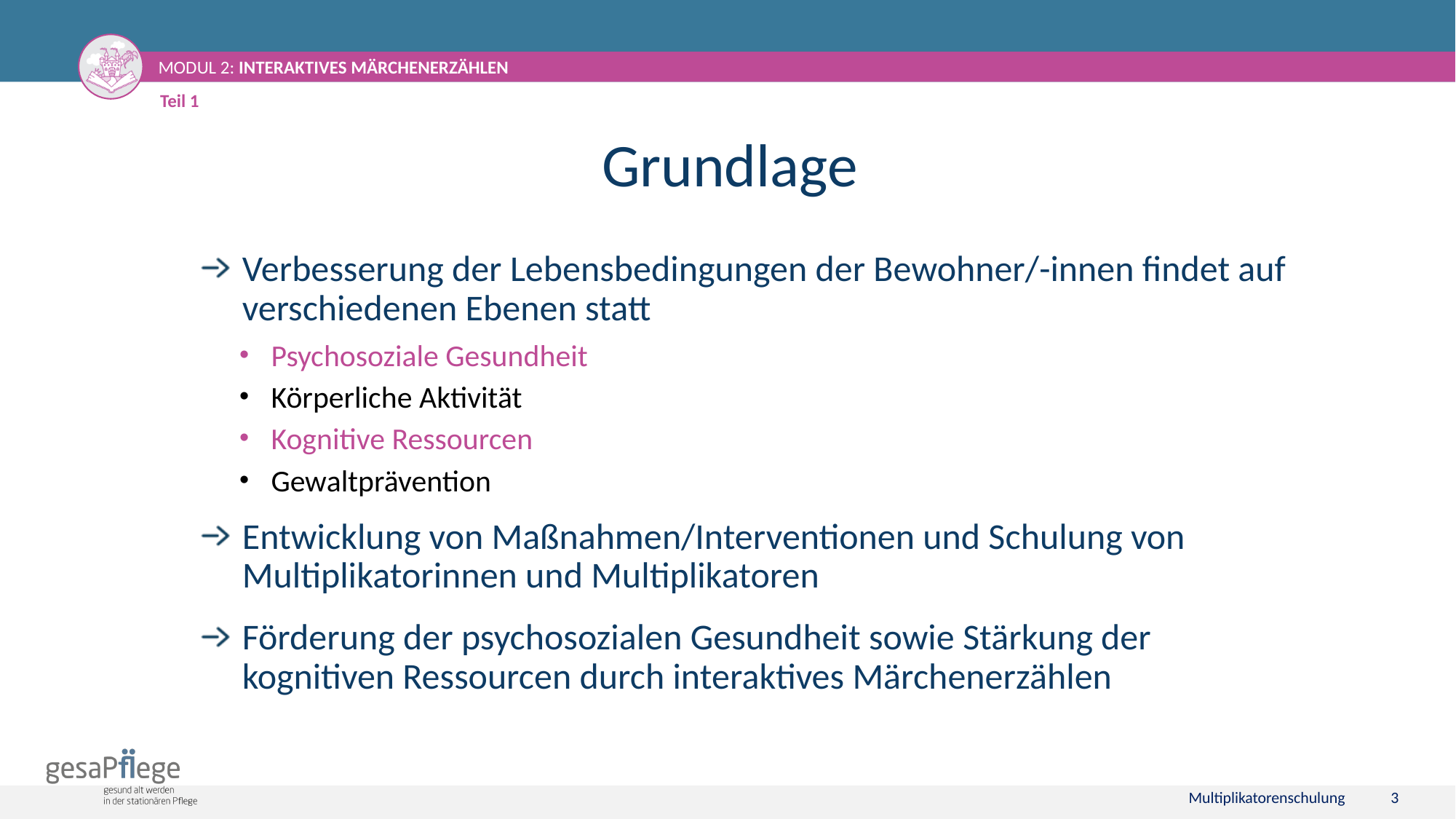

Teil 1
# Grundlage
Verbesserung der Lebensbedingungen der Bewohner/-innen findet auf verschiedenen Ebenen statt
Psychosoziale Gesundheit
Körperliche Aktivität
Kognitive Ressourcen
Gewaltprävention
Entwicklung von Maßnahmen/Interventionen und Schulung von Multiplikatorinnen und Multiplikatoren
Förderung der psychosozialen Gesundheit sowie Stärkung der kognitiven Ressourcen durch interaktives Märchenerzählen
Multiplikatorenschulung
3